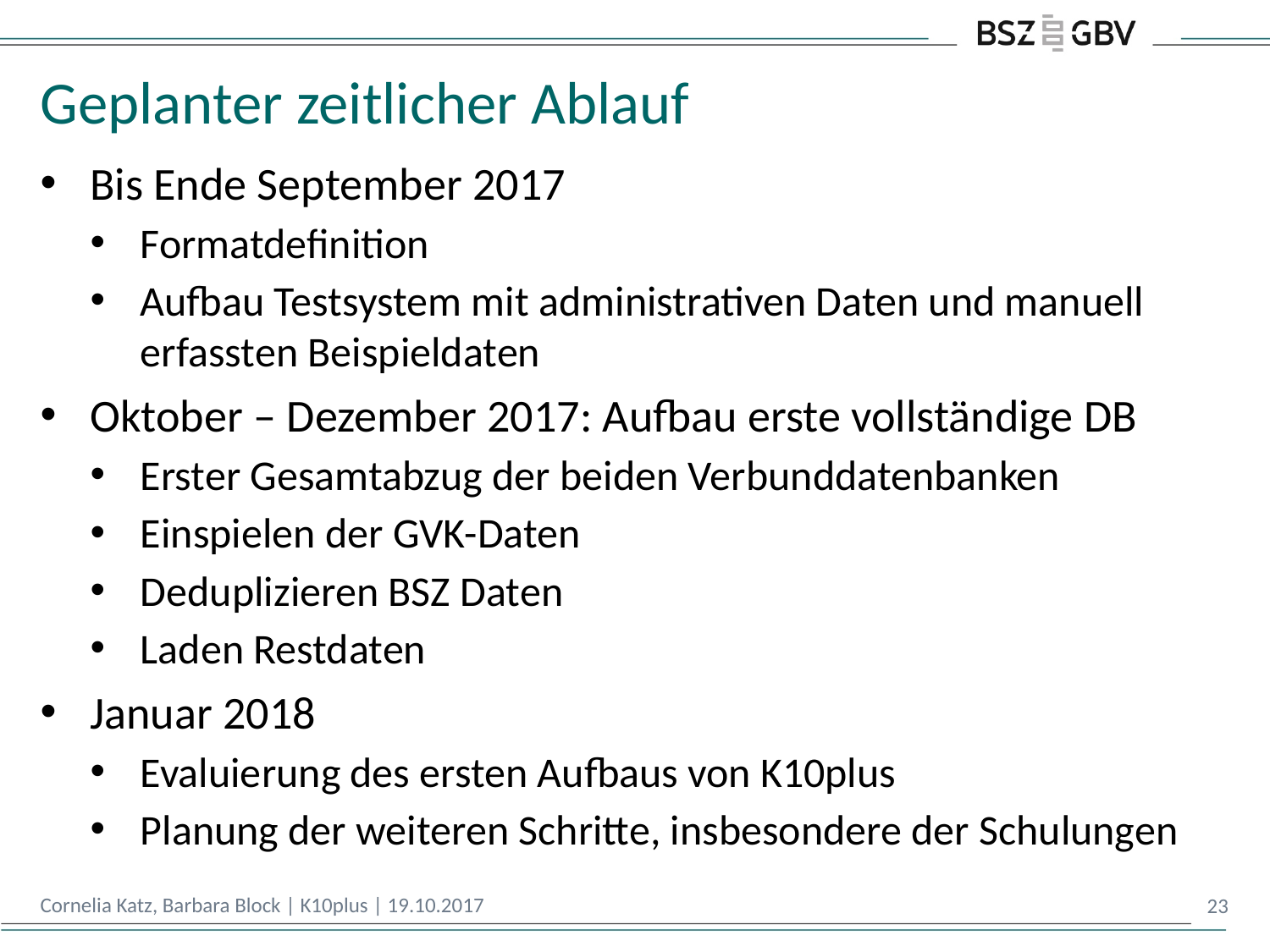

# Geplanter zeitlicher Ablauf
Bis Ende September 2017
Formatdefinition
Aufbau Testsystem mit administrativen Daten und manuell erfassten Beispieldaten
Oktober – Dezember 2017: Aufbau erste vollständige DB
Erster Gesamtabzug der beiden Verbunddatenbanken
Einspielen der GVK-Daten
Deduplizieren BSZ Daten
Laden Restdaten
Januar 2018
Evaluierung des ersten Aufbaus von K10plus
Planung der weiteren Schritte, insbesondere der Schulungen

Cornelia Katz, Barbara Block | K10plus | 19.10.2017
23